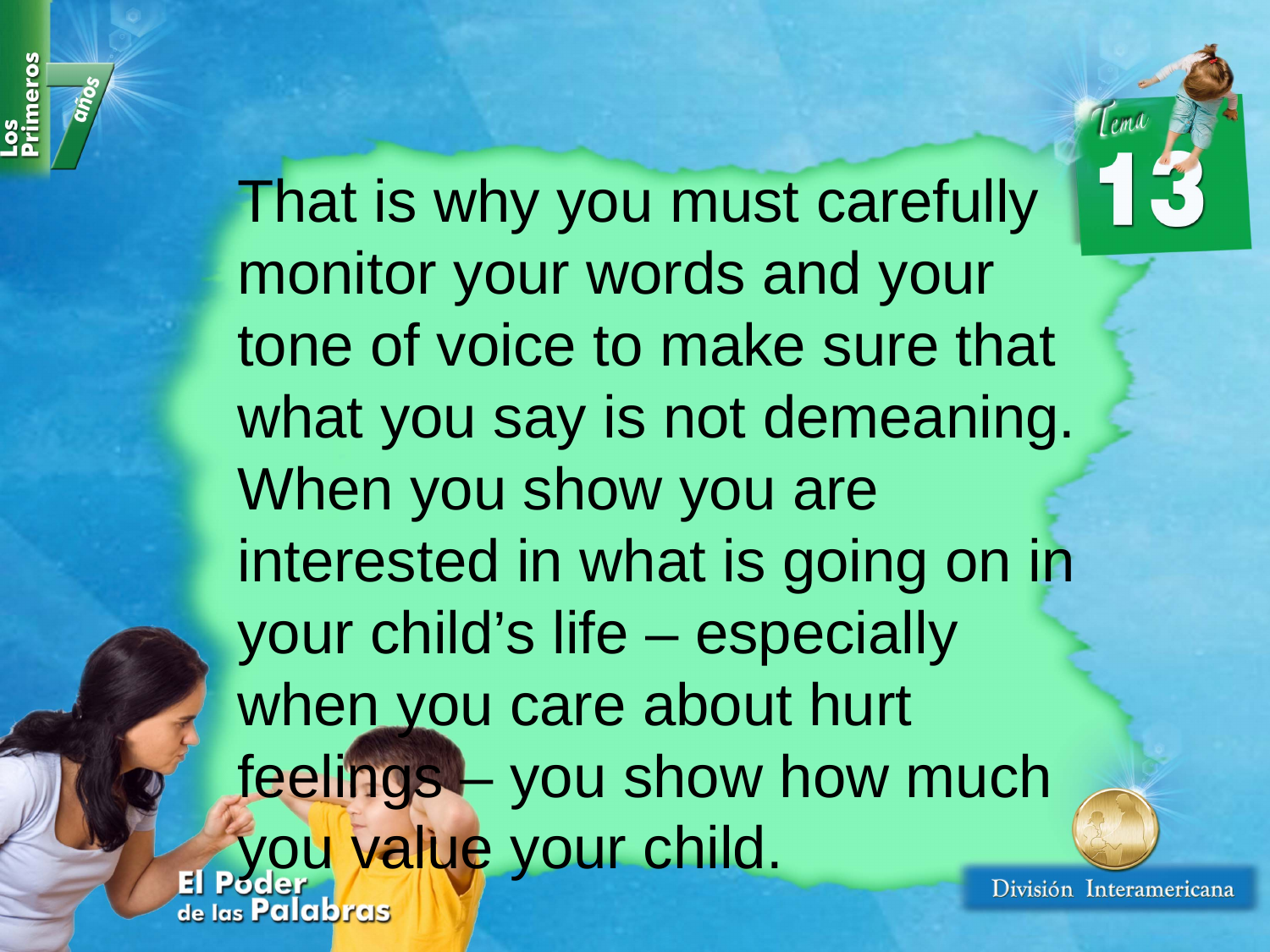

That is why you must carefully monitor your words and your tone of voice to make sure that what you say is not demeaning.
When you show you are interested in what is going on in your child’s life – especially when you care about hurt feelings – you show how much you value your child.